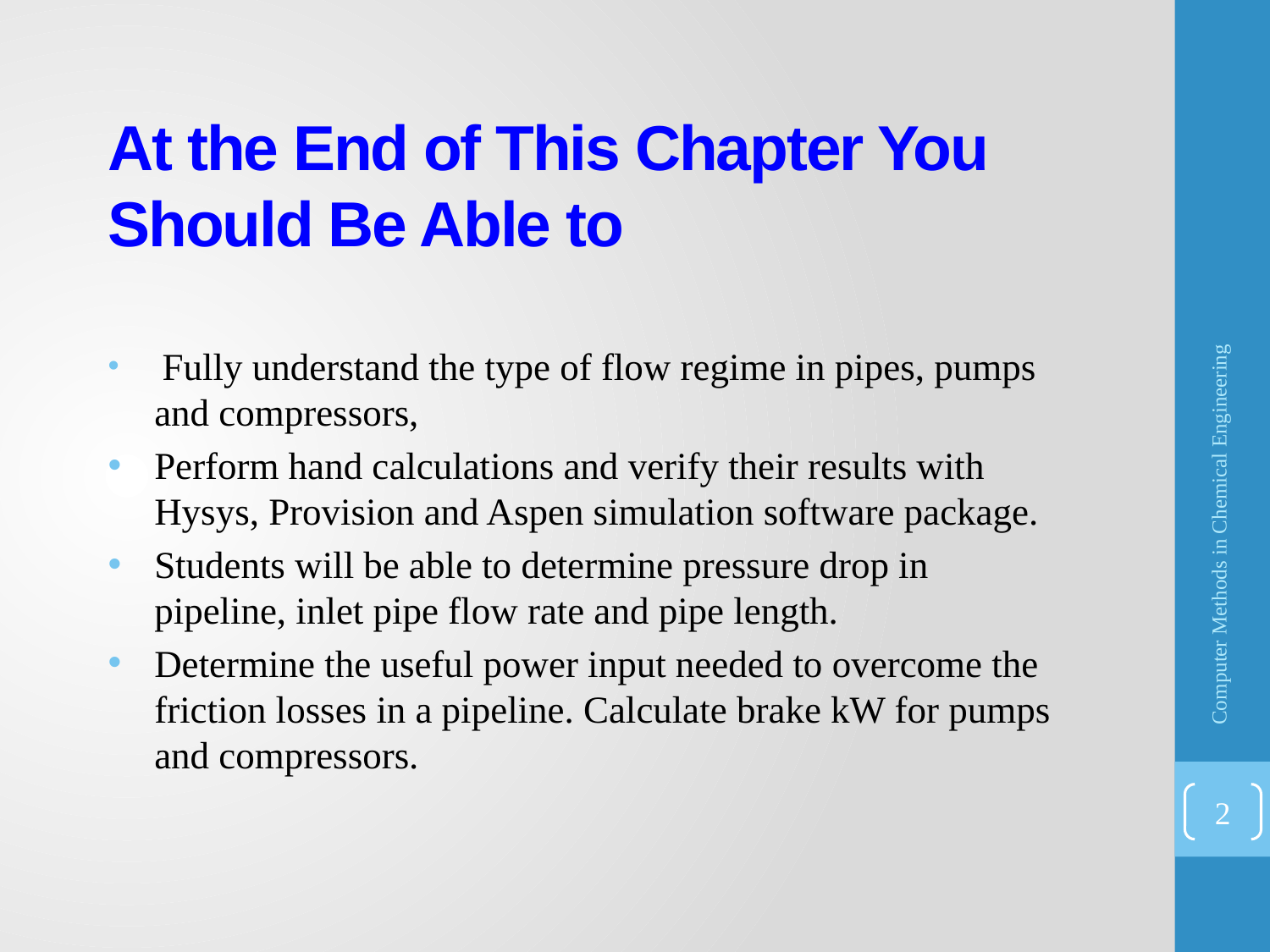

# At the End of This Chapter You Should Be Able to
 Fully understand the type of flow regime in pipes, pumps and compressors,
Perform hand calculations and verify their results with Hysys, Provision and Aspen simulation software package.
Students will be able to determine pressure drop in pipeline, inlet pipe flow rate and pipe length.
Determine the useful power input needed to overcome the friction losses in a pipeline. Calculate brake kW for pumps and compressors.

Computer Methods in Chemical Engineering
2